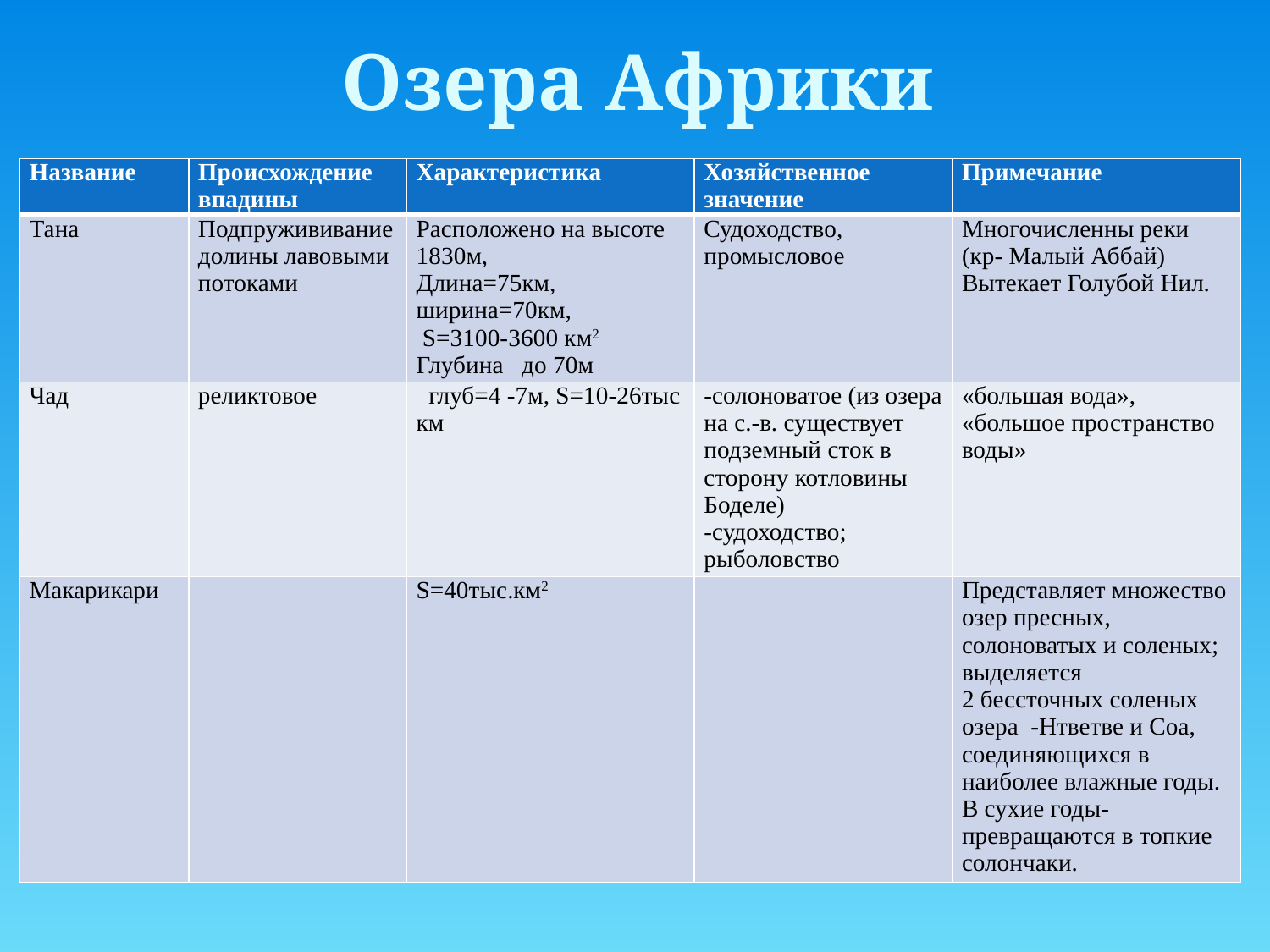

# Озера Африки
| Название | Происхождение впадины | Характеристика | Хозяйственное значение | Примечание |
| --- | --- | --- | --- | --- |
| Тана | Подпружививание долины лавовыми потоками | Расположено на высоте 1830м, Длина=75км, ширина=70км, S=3100-3600 км2 Глубина до 70м | Судоходство, промысловое | Многочисленны реки (кр- Малый Аббай) Вытекает Голубой Нил. |
| Чад | реликтовое | глуб=4 -7м, S=10-26тыс км | -солоноватое (из озера на с.-в. существует подземный сток в сторону котловины Боделе) -судоходство; рыболовство | «большая вода», «большое пространство воды» |
| Макарикари |  | S=40тыс.км2 |  | Представляет множество озер пресных, солоноватых и соленых; выделяется 2 бессточных соленых озера -Нтветве и Соа, соединяющихся в наиболее влажные годы. В сухие годы-превращаются в топкие солончаки. |